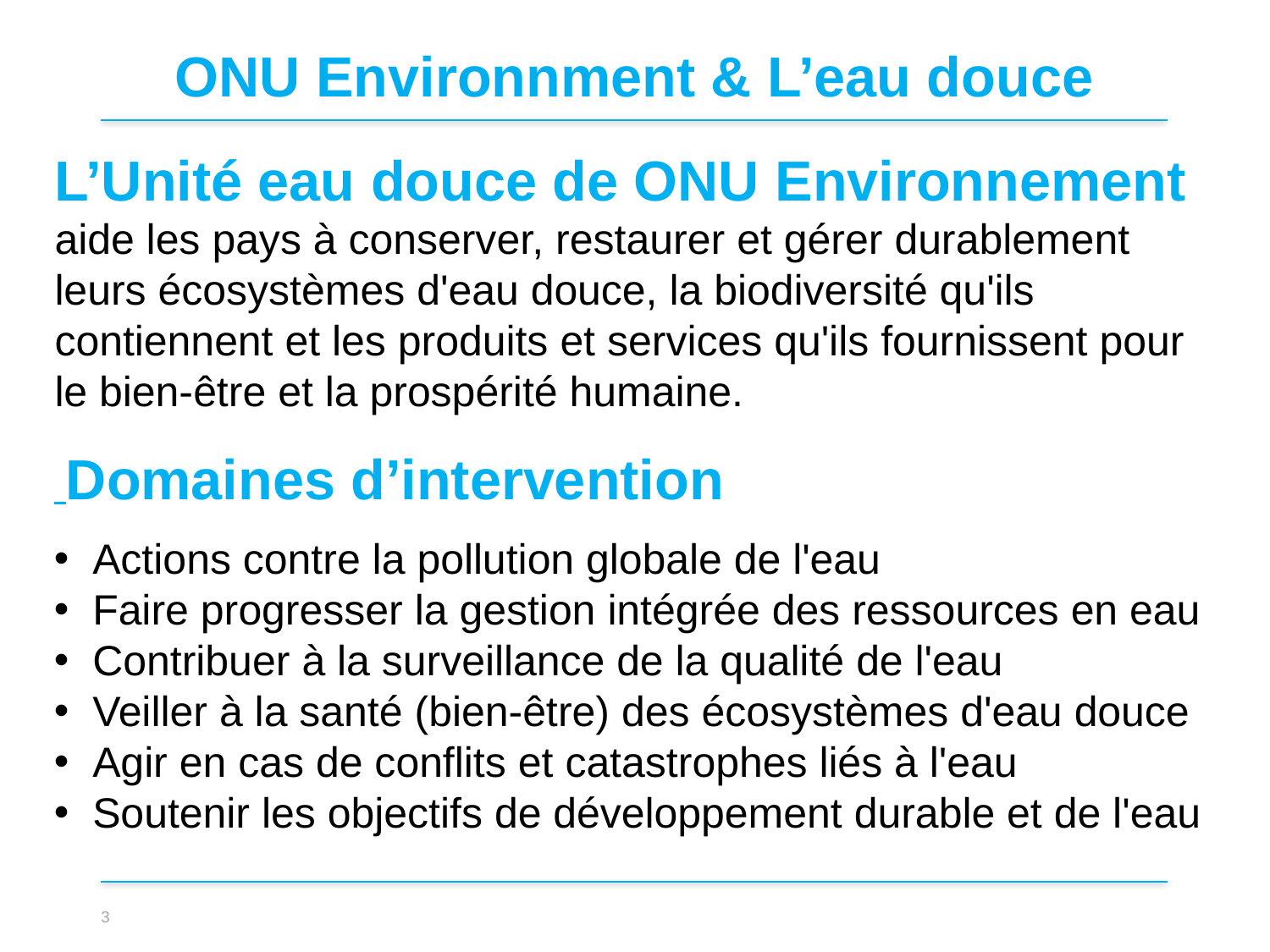

ONU Environnment & L’eau douce
L’Unité eau douce de ONU Environnement aide les pays à conserver, restaurer et gérer durablement leurs écosystèmes d'eau douce, la biodiversité qu'ils contiennent et les produits et services qu'ils fournissent pour le bien-être et la prospérité humaine.
 Domaines d’intervention

  Actions contre la pollution globale de l'eau
  Faire progresser la gestion intégrée des ressources en eau
  Contribuer à la surveillance de la qualité de l'eau
  Veiller à la santé (bien-être) des écosystèmes d'eau douce
  Agir en cas de conflits et catastrophes liés à l'eau
  Soutenir les objectifs de développement durable et de l'eau
3
Slide numbers to be added
as shown alongside